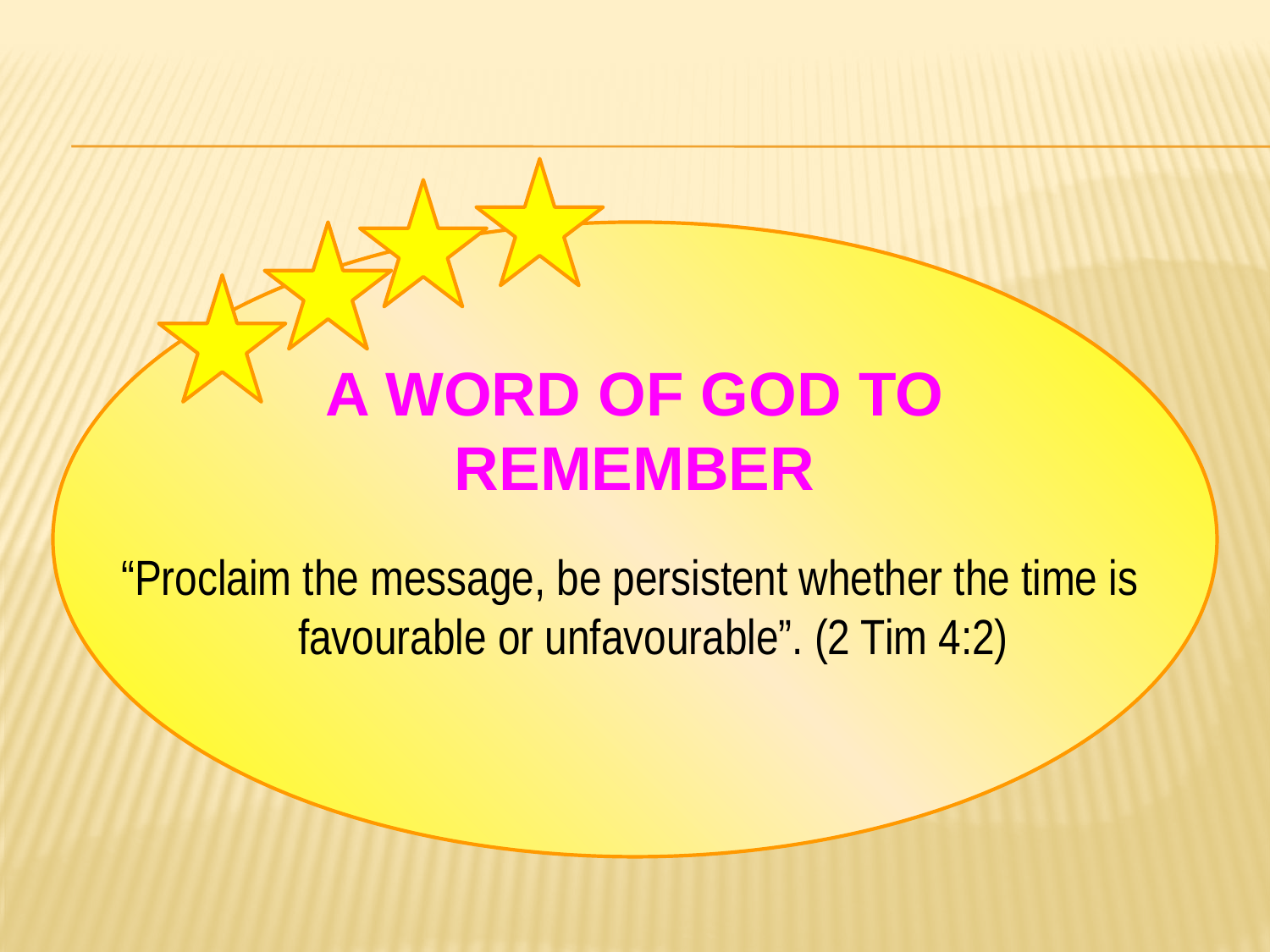

# A Word of God to Remember
“Proclaim the message, be persistent whether the time is favourable or unfavourable”. (2 Tim 4:2)